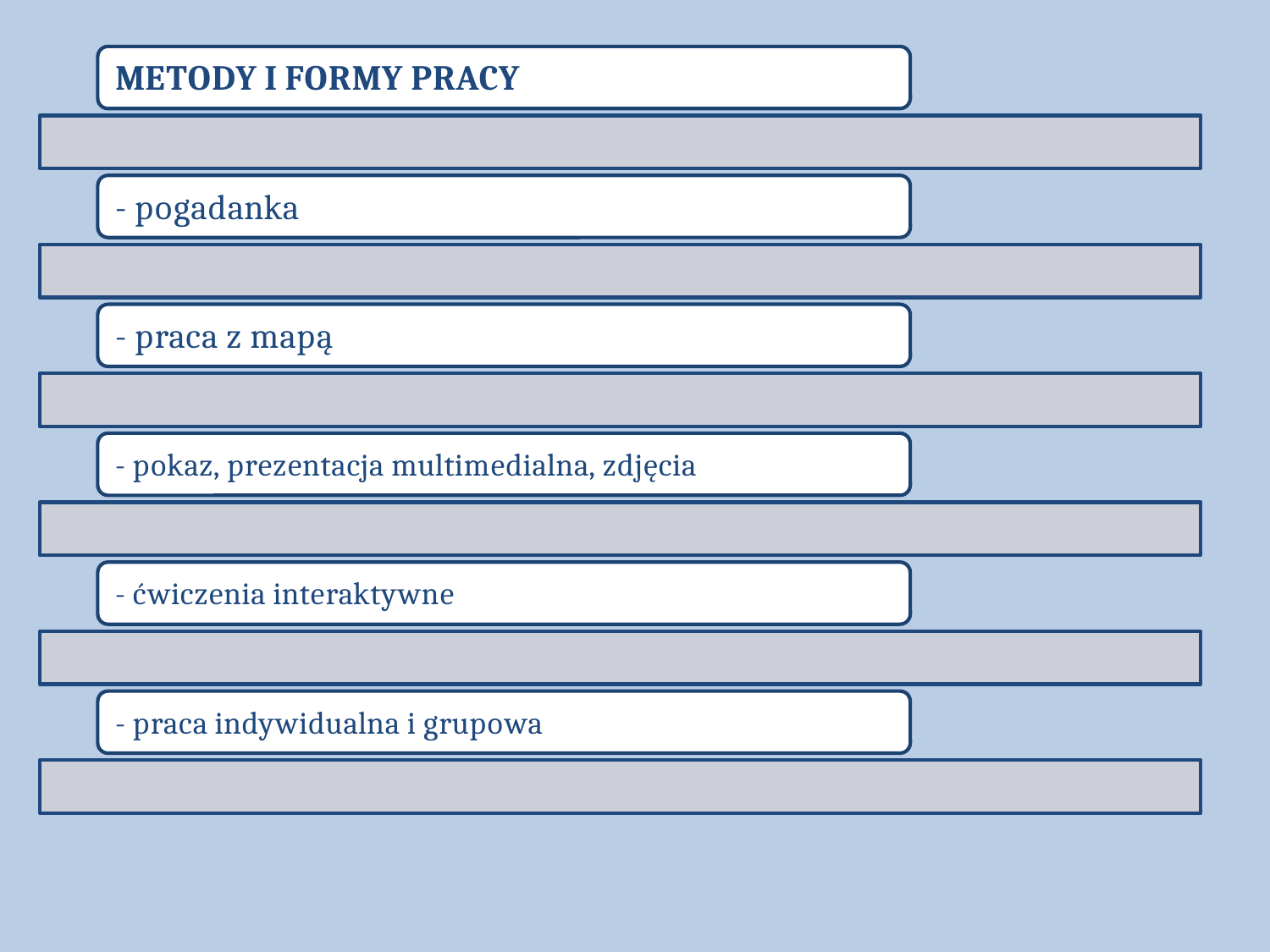

METODY I FORMY PRACY
- pogadanka
- praca z mapą
- pokaz, prezentacja multimedialna, zdjęcia
- ćwiczenia interaktywne
- praca indywidualna i grupowa